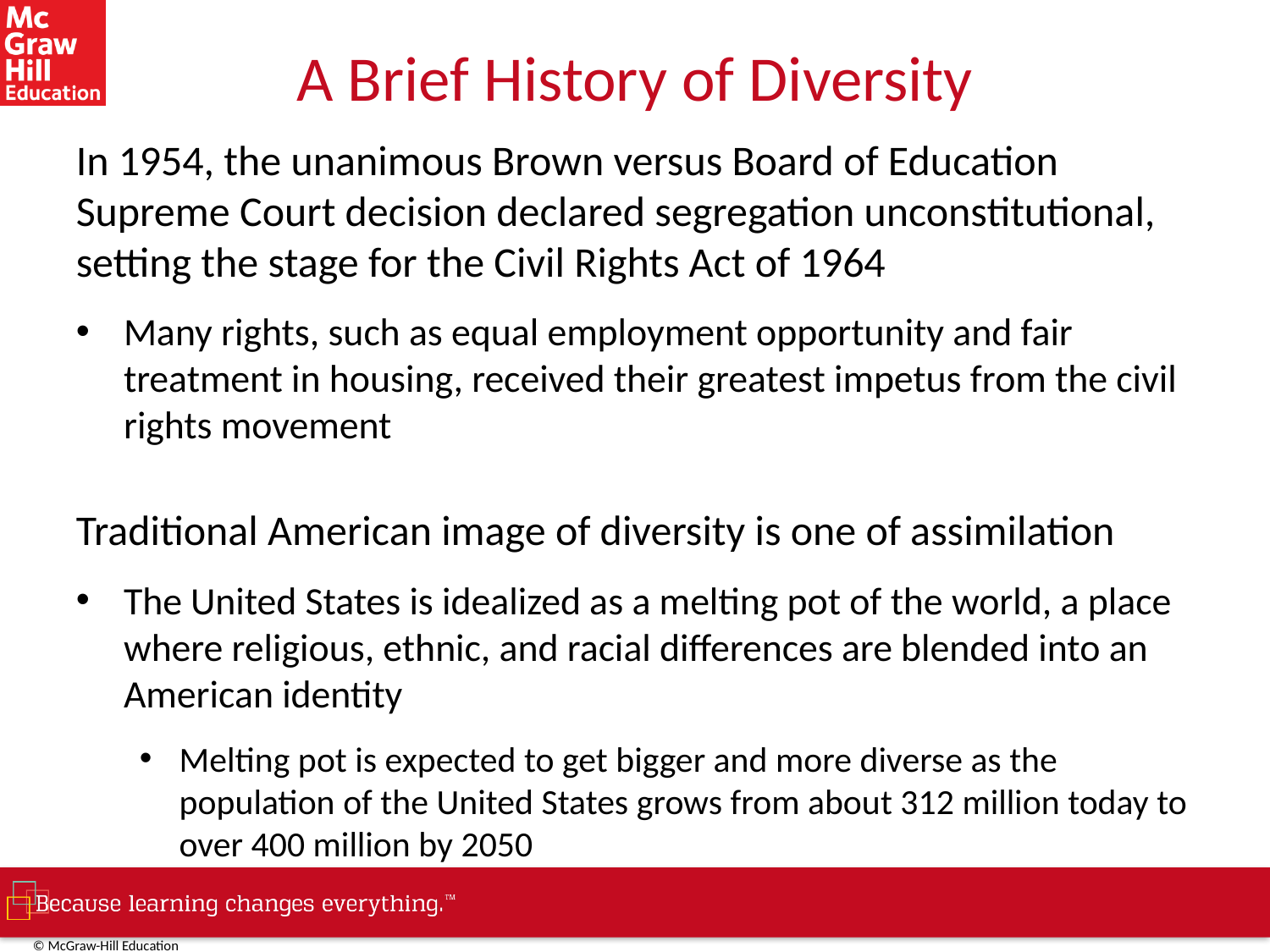

# A Brief History of Diversity
In 1954, the unanimous Brown versus Board of Education Supreme Court decision declared segregation unconstitutional, setting the stage for the Civil Rights Act of 1964
Many rights, such as equal employment opportunity and fair treatment in housing, received their greatest impetus from the civil rights movement

Traditional American image of diversity is one of assimilation
The United States is idealized as a melting pot of the world, a place where religious, ethnic, and racial differences are blended into an American identity
Melting pot is expected to get bigger and more diverse as the population of the United States grows from about 312 million today to over 400 million by 2050